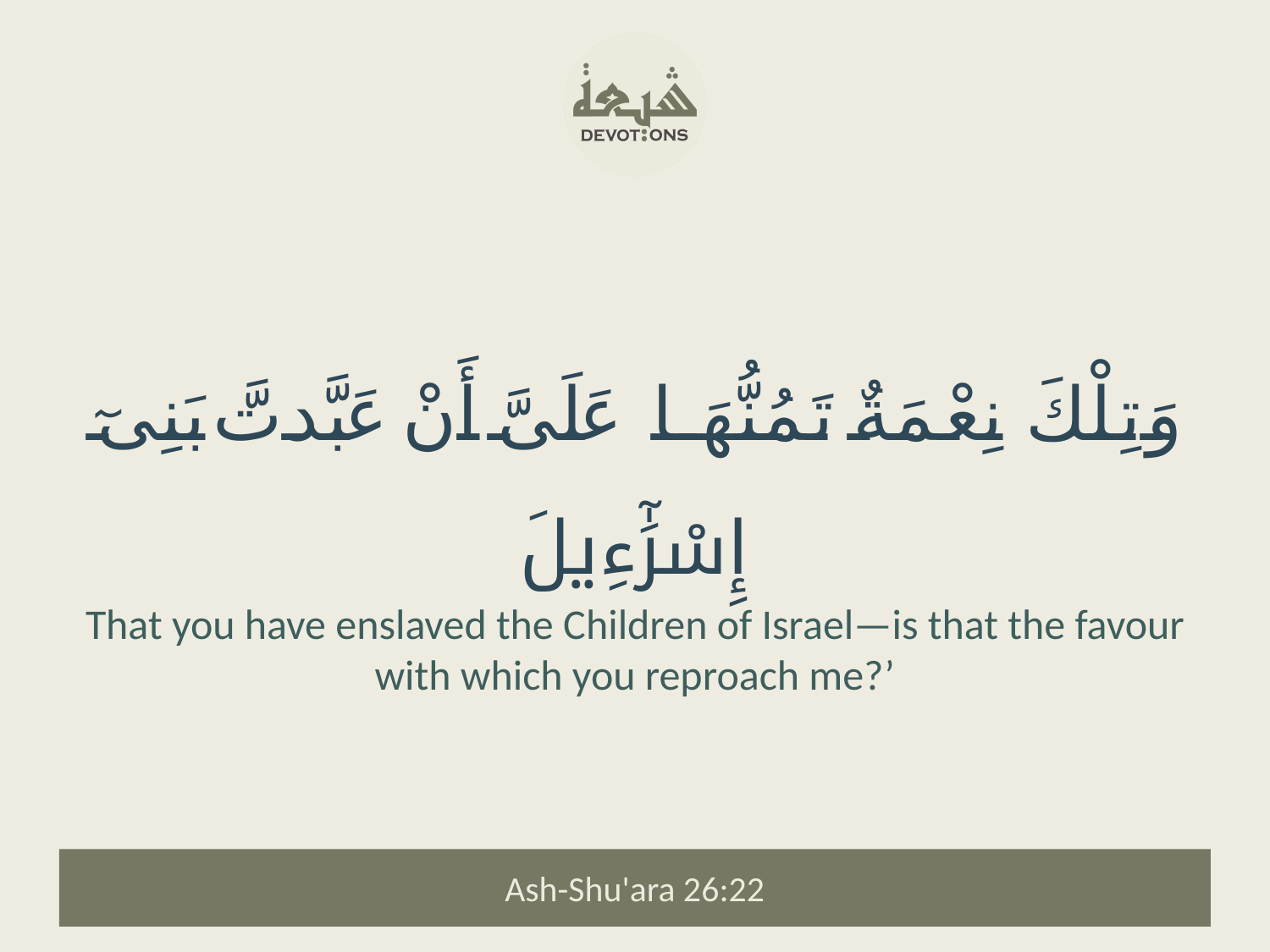

وَتِلْكَ نِعْمَةٌ تَمُنُّهَا عَلَىَّ أَنْ عَبَّدتَّ بَنِىٓ إِسْرَٰٓءِيلَ
That you have enslaved the Children of Israel—is that the favour with which you reproach me?’
Ash-Shu'ara 26:22